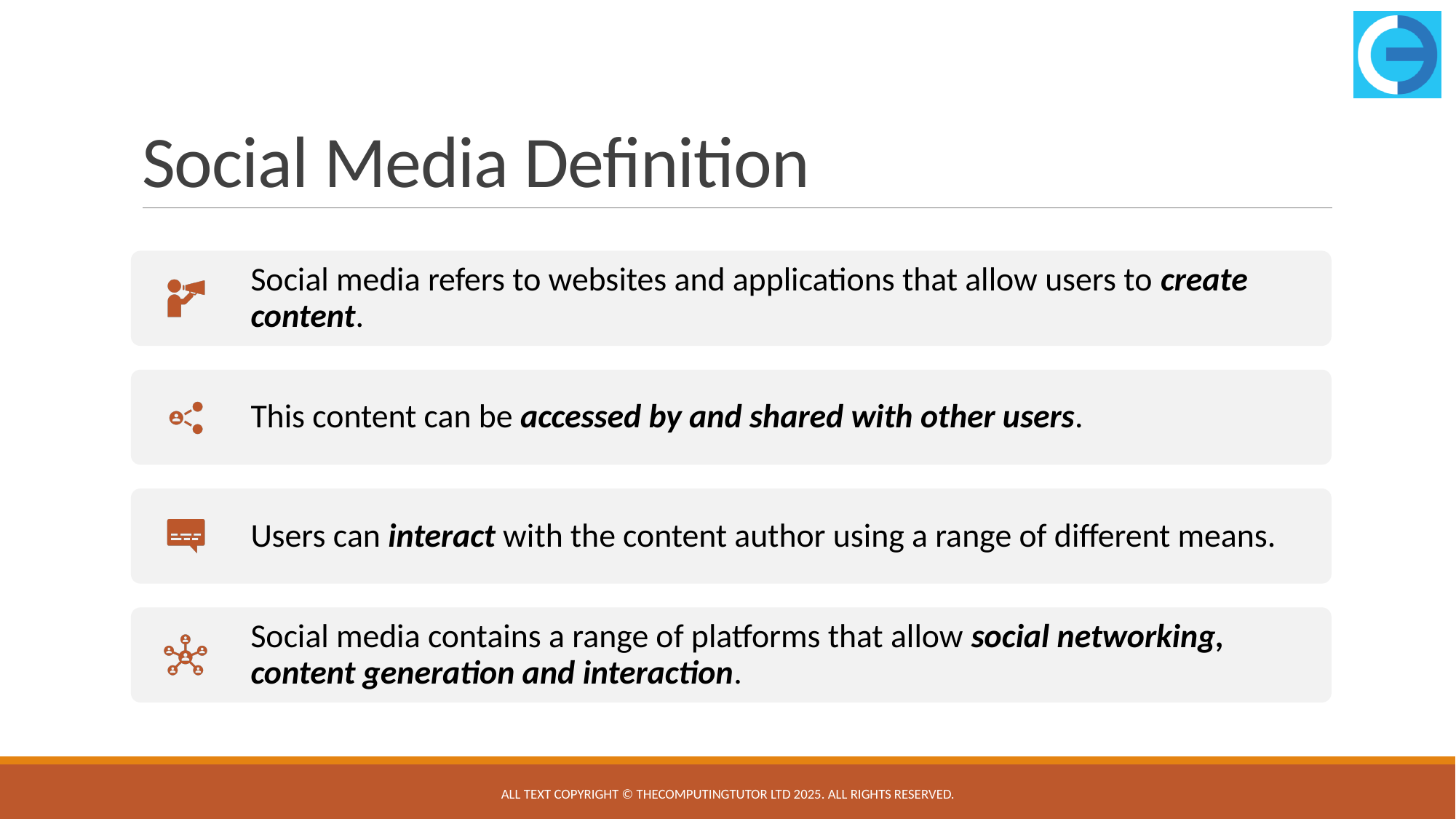

# Social Media Definition
Social media refers to websites and applications that allow users to create content.
This content can be accessed by and shared with other users.
Users can interact with the content author using a range of different means.
Social media contains a range of platforms that allow social networking, content generation and interaction.
All text copyright © TheComputingTutor Ltd 2025. All rights Reserved.